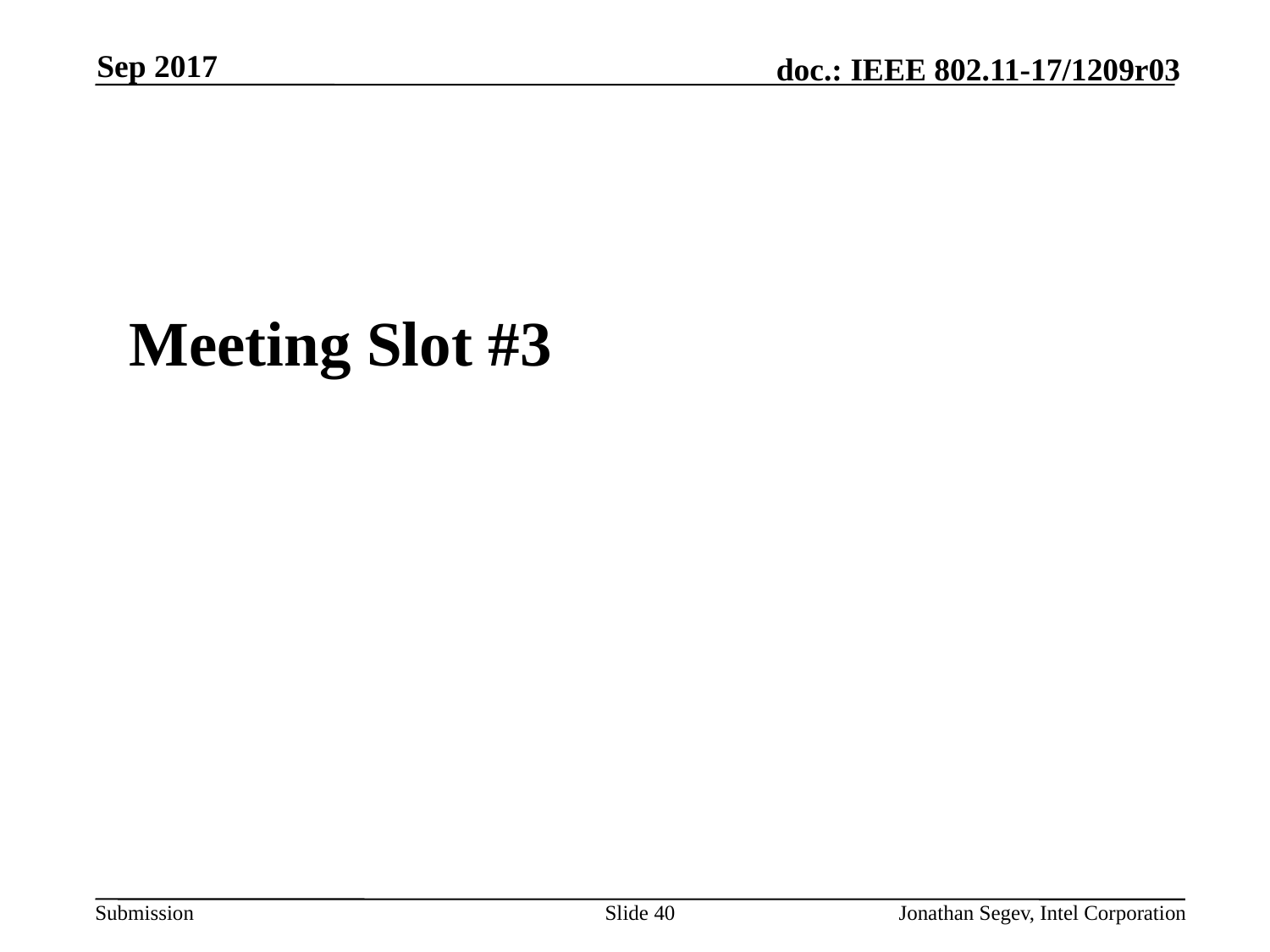

Sep 2017
#
Meeting Slot #3

Slide 40
Jonathan Segev, Intel Corporation